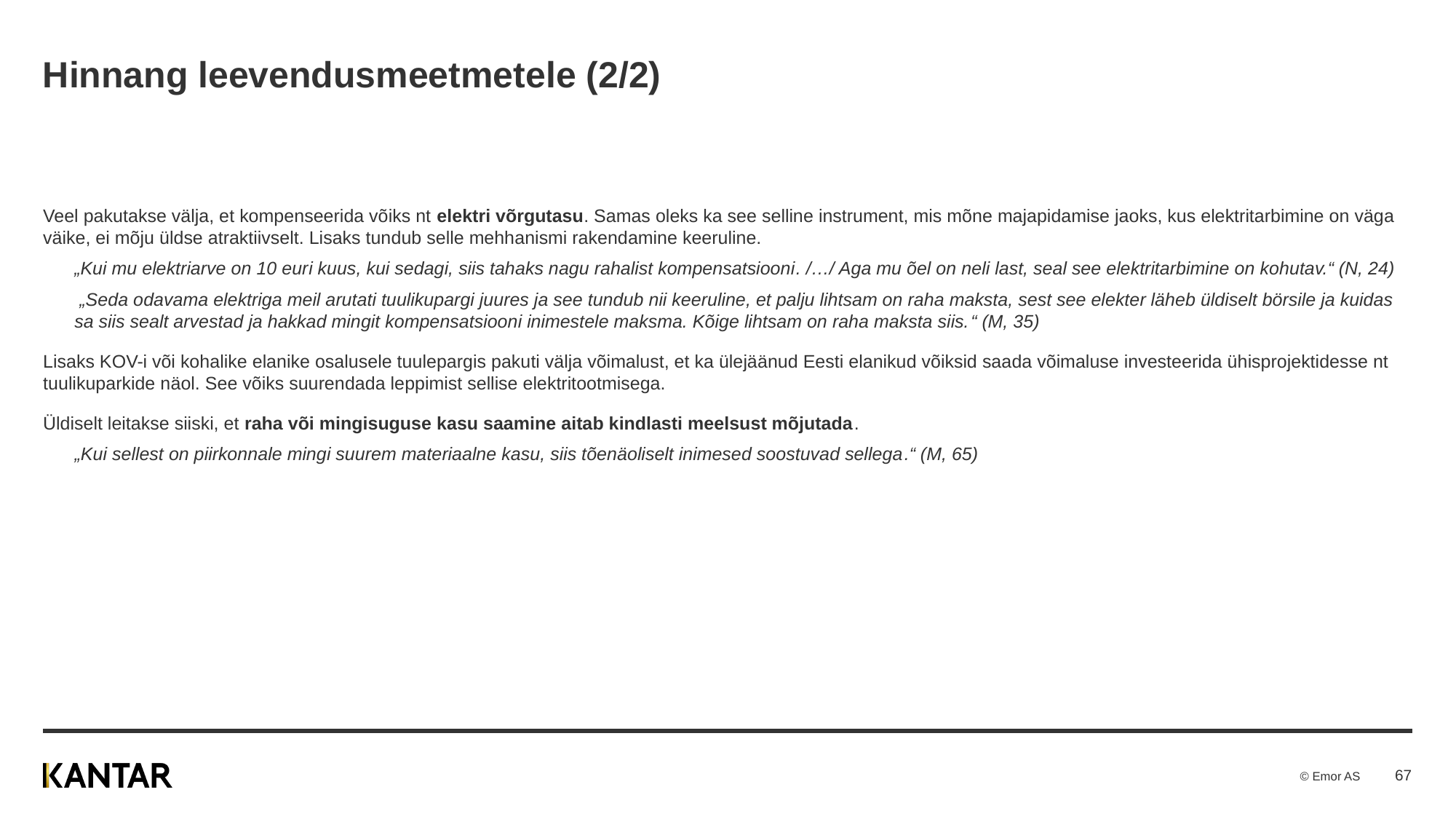

# Hinnang leevendusmeetmetele (2/2)
Veel pakutakse välja, et kompenseerida võiks nt elektri võrgutasu. Samas oleks ka see selline instrument, mis mõne majapidamise jaoks, kus elektritarbimine on väga väike, ei mõju üldse atraktiivselt. Lisaks tundub selle mehhanismi rakendamine keeruline.
„Kui mu elektriarve on 10 euri kuus, kui sedagi, siis tahaks nagu rahalist kompensatsiooni. /…/ Aga mu õel on neli last, seal see elektritarbimine on kohutav.“ (N, 24)
 „Seda odavama elektriga meil arutati tuulikupargi juures ja see tundub nii keeruline, et palju lihtsam on raha maksta, sest see elekter läheb üldiselt börsile ja kuidas sa siis sealt arvestad ja hakkad mingit kompensatsiooni inimestele maksma. Kõige lihtsam on raha maksta siis.“ (M, 35)
Lisaks KOV-i või kohalike elanike osalusele tuulepargis pakuti välja võimalust, et ka ülejäänud Eesti elanikud võiksid saada võimaluse investeerida ühisprojektidesse nt tuulikuparkide näol. See võiks suurendada leppimist sellise elektritootmisega.
Üldiselt leitakse siiski, et raha või mingisuguse kasu saamine aitab kindlasti meelsust mõjutada.
„Kui sellest on piirkonnale mingi suurem materiaalne kasu, siis tõenäoliselt inimesed soostuvad sellega.“ (M, 65)
67